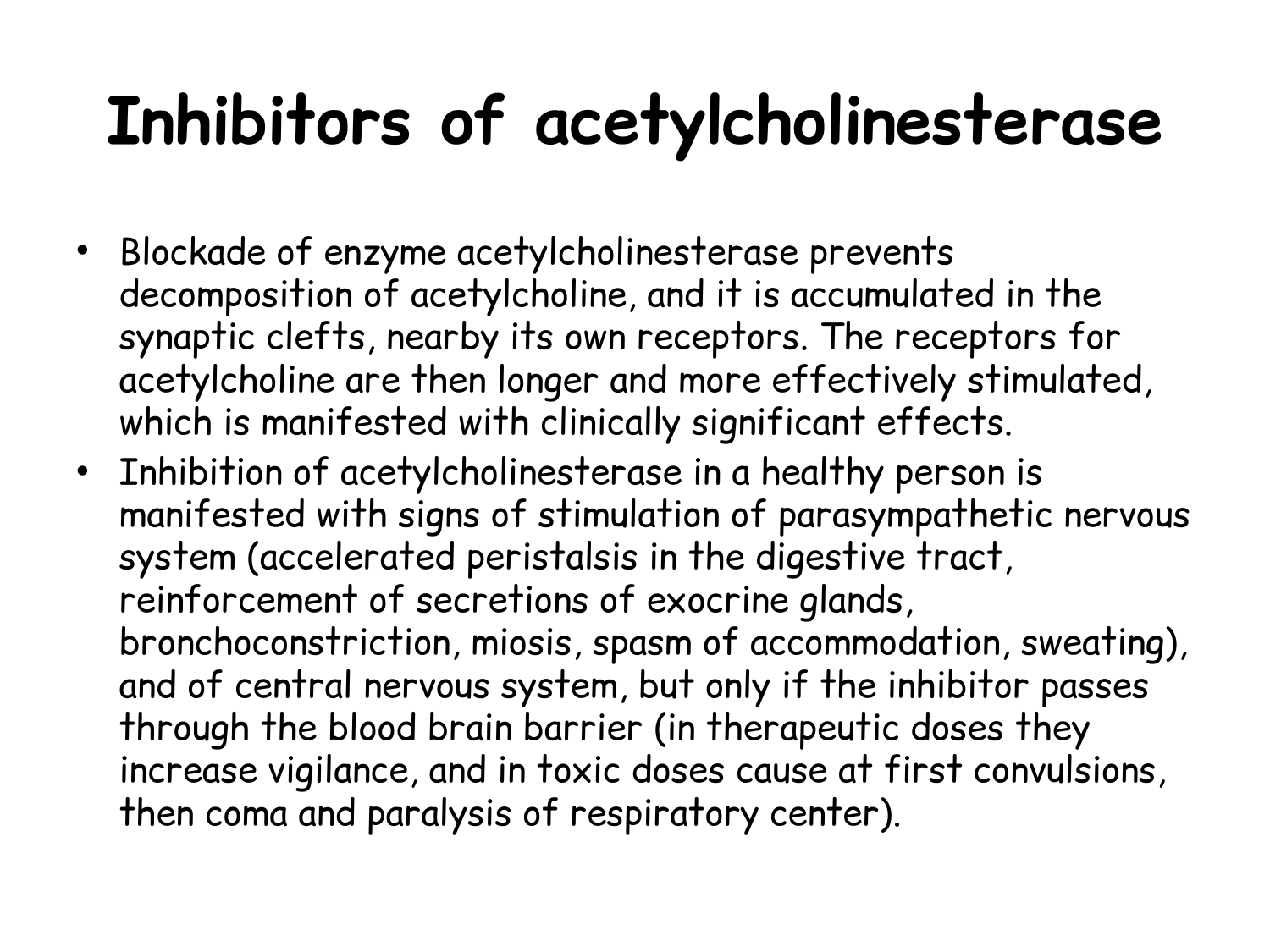

# Inhibitors of acetylcholinesterase
Blockade of enzyme acetylcholinesterase prevents decomposition of acetylcholine, and it is accumulated in the synaptic clefts, nearby its own receptors. The receptors for acetylcholine are then longer and more effectively stimulated, which is manifested with clinically significant effects.
Inhibition of acetylcholinesterase in a healthy person is manifested with signs of stimulation of parasympathetic nervous system (accelerated peristalsis in the digestive tract, reinforcement of secretions of exocrine glands, bronchoconstriction, miosis, spasm of accommodation, sweating), and of central nervous system, but only if the inhibitor passes through the blood brain barrier (in therapeutic doses they increase vigilance, and in toxic doses cause at first convulsions, then coma and paralysis of respiratory center).